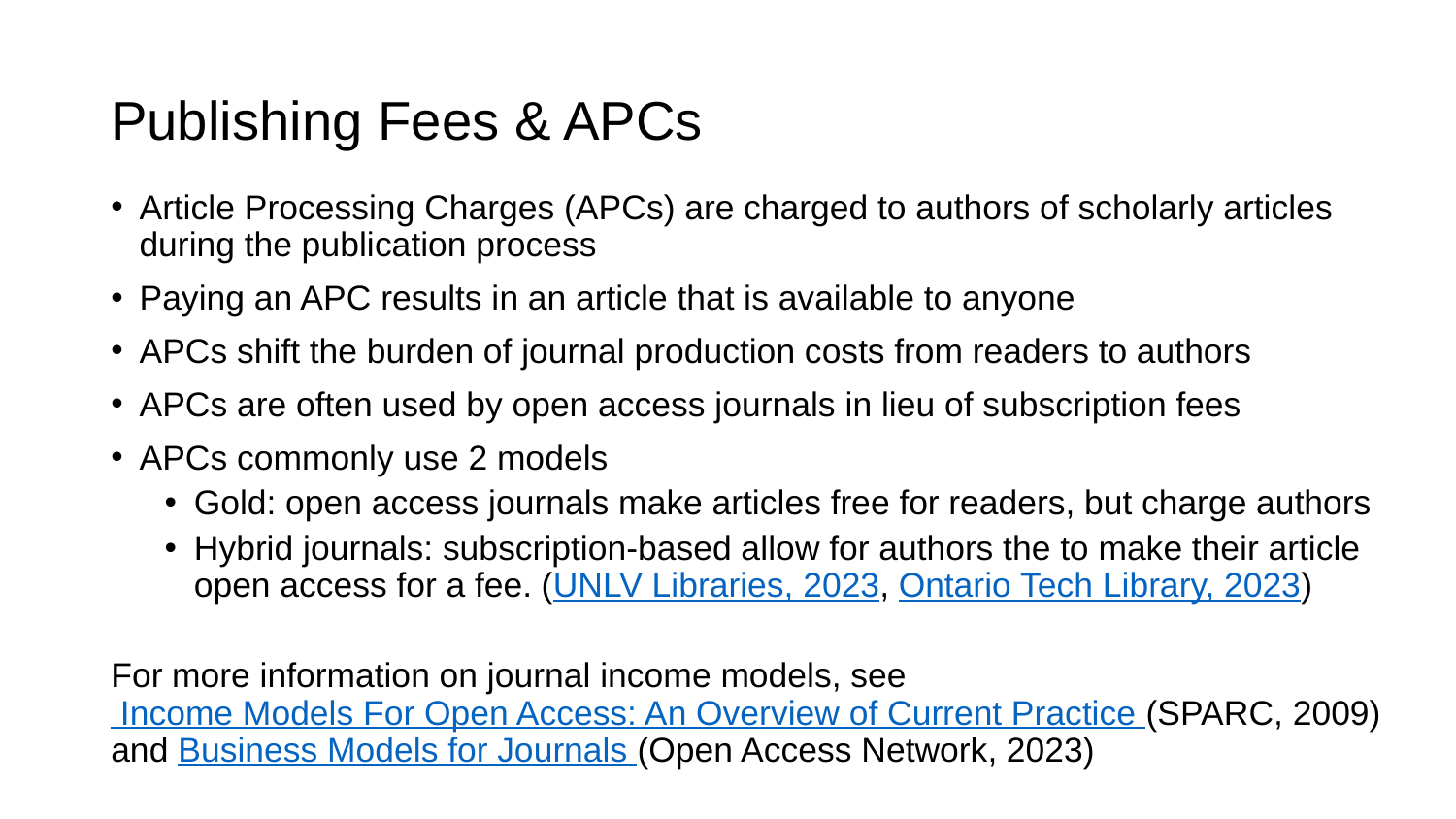

# Publishing Fees & APCs
Article Processing Charges (APCs) are charged to authors of scholarly articles during the publication process
Paying an APC results in an article that is available to anyone
APCs shift the burden of journal production costs from readers to authors
APCs are often used by open access journals in lieu of subscription fees
APCs commonly use 2 models
Gold: open access journals make articles free for readers, but charge authors
Hybrid journals: subscription-based allow for authors the to make their article open access for a fee. (UNLV Libraries, 2023, Ontario Tech Library, 2023)
For more information on journal income models, see Income Models For Open Access: An Overview of Current Practice (SPARC, 2009) and Business Models for Journals (Open Access Network, 2023)